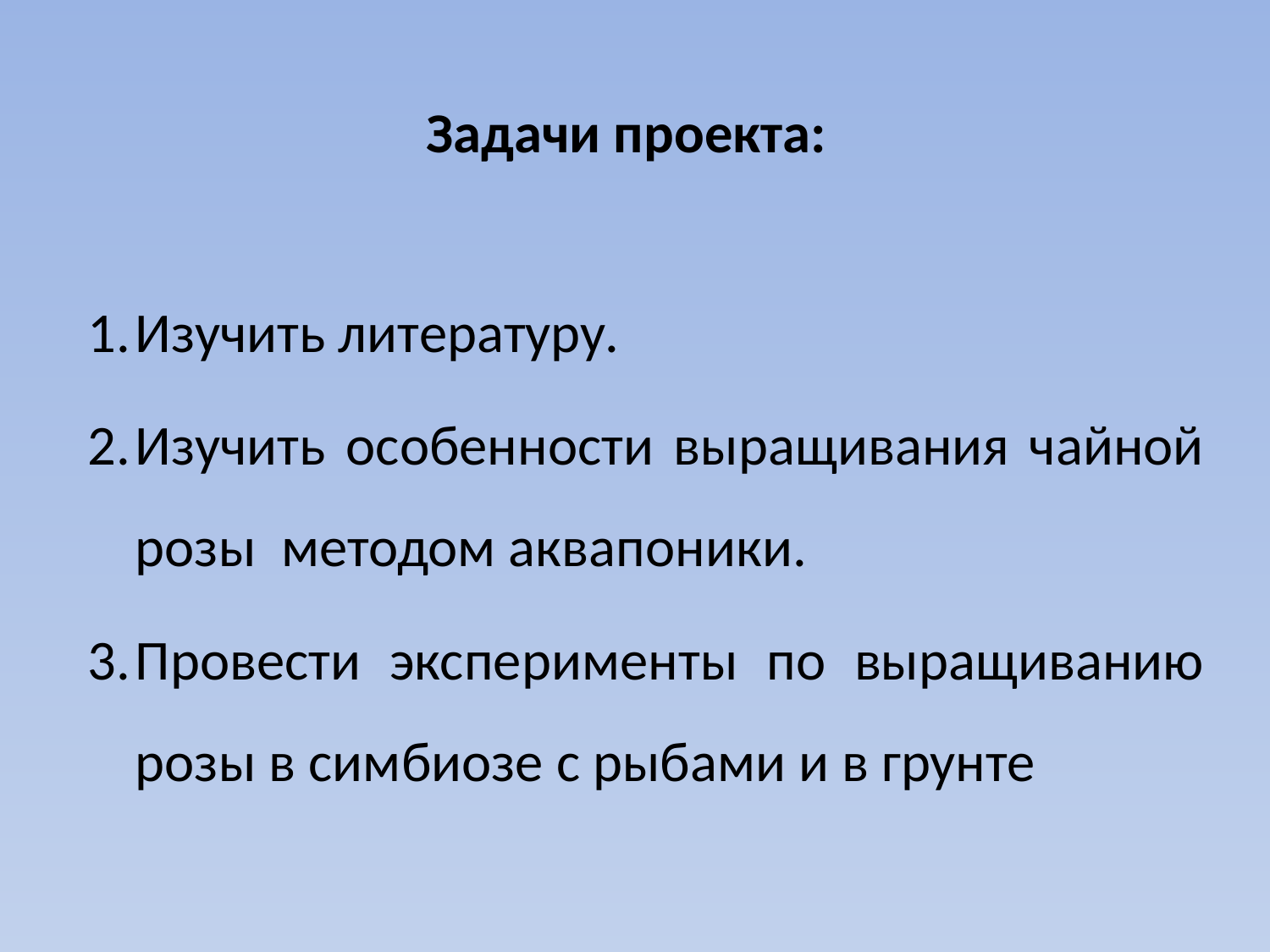

# Задачи проекта:
Изучить литературу.
Изучить особенности выращивания чайной розы  методом аквапоники.
Провести эксперименты по выращиванию розы в симбиозе с рыбами и в грунте